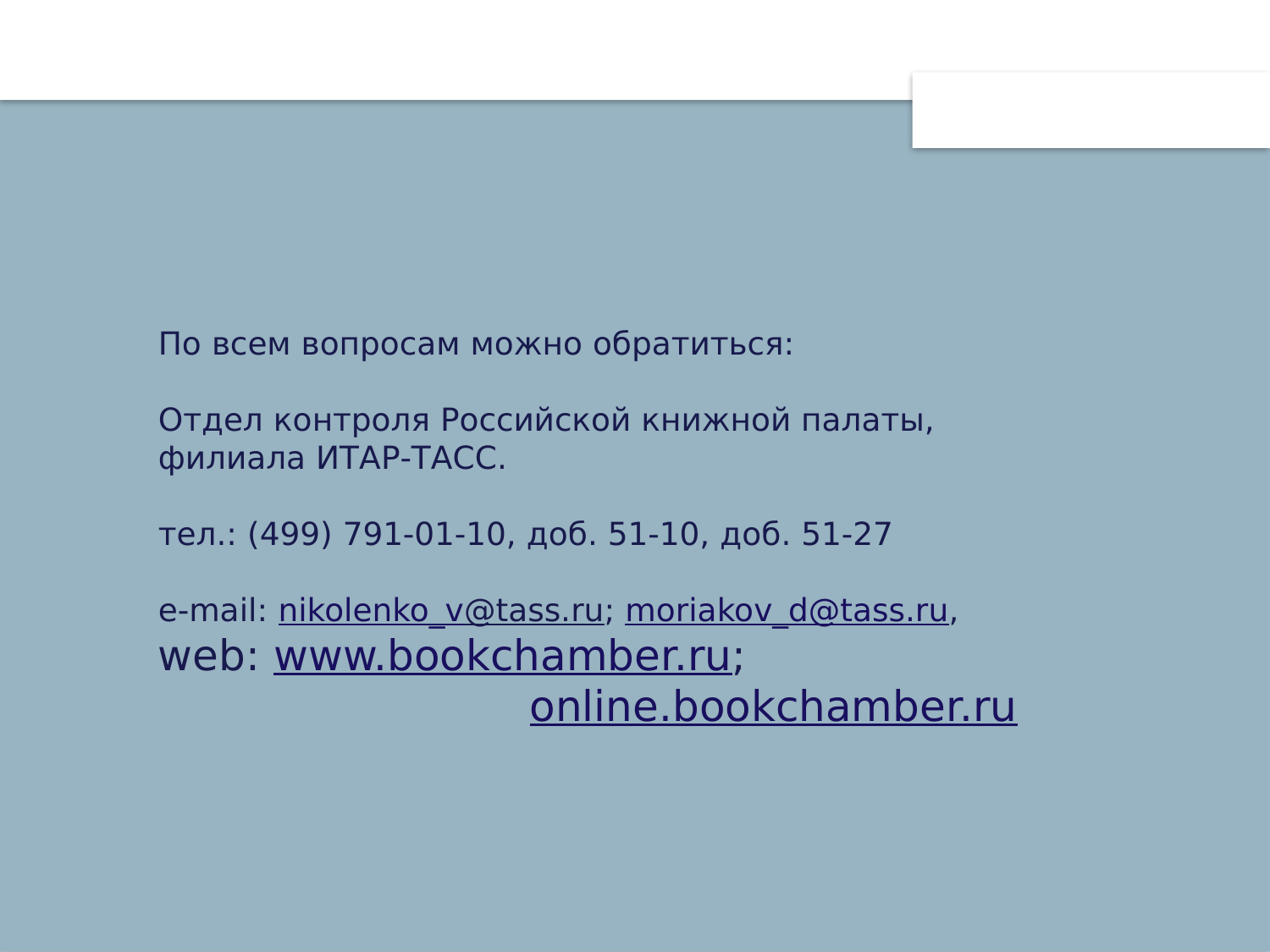

По всем вопросам можно обратиться:

Отдел контроля Российской книжной палаты,
филиала ИТАР-ТАСС.

тел.: (499) 791-01-10, доб. 51-10, доб. 51-27

e-mail: nikolenko_v@tass.ru; moriakov_d@tass.ru, web: www.bookchamber.ru;
                        online.bookchamber.ru